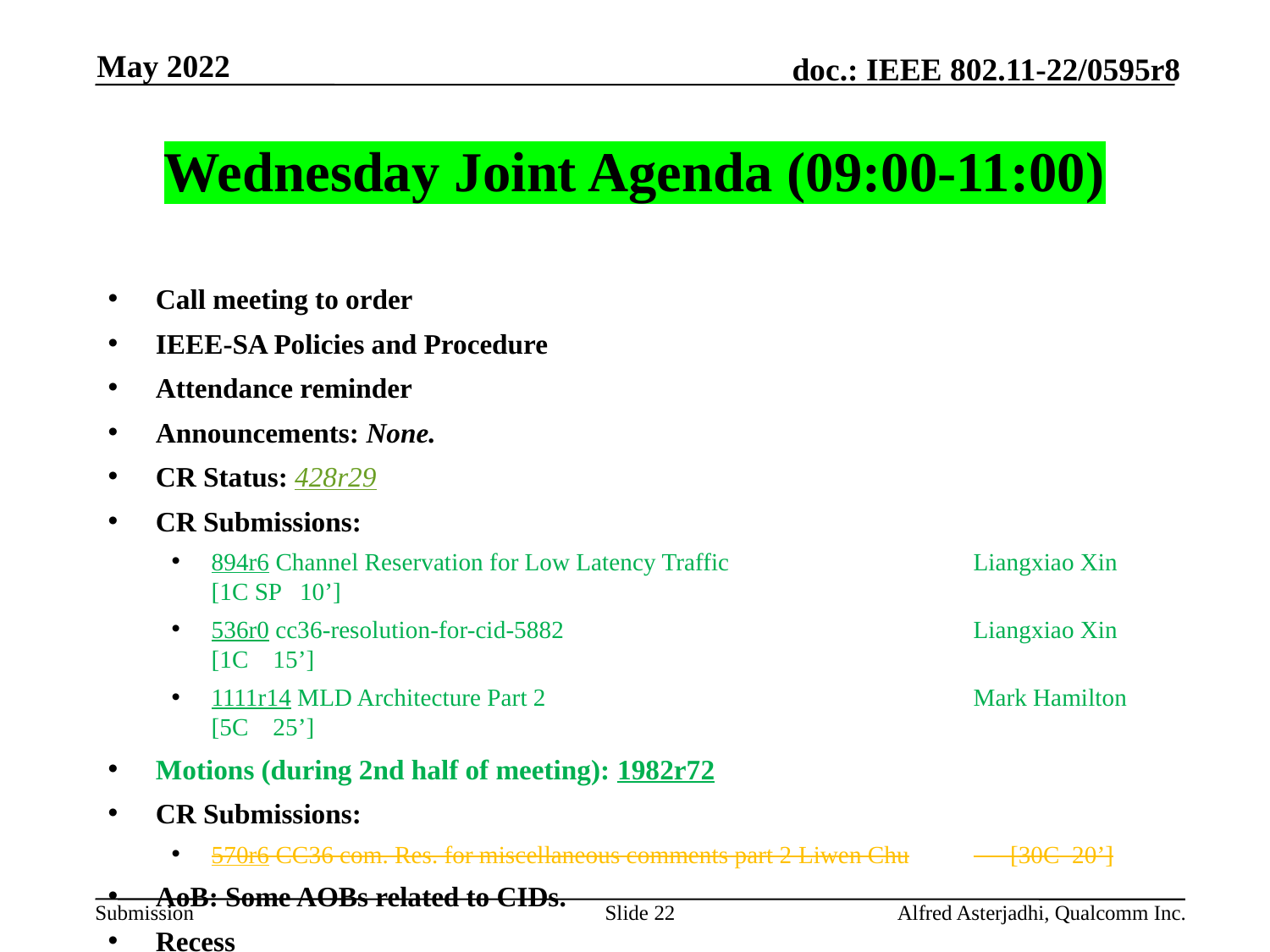

May 2022
# Wednesday Joint Agenda (09:00-11:00)
Call meeting to order
IEEE-SA Policies and Procedure
Attendance reminder
Announcements: None.
CR Status: 428r29
CR Submissions:
894r6 Channel Reservation for Low Latency Traffic		Liangxiao Xin   [1C SP   10’]
536r0 cc36-resolution-for-cid-5882				Liangxiao Xin   [1C    15’]
1111r14 MLD Architecture Part 2				Mark Hamilton  [5C    25’]
Motions (during 2nd half of meeting): 1982r72
CR Submissions:
570r6 CC36 com. Res. for miscellaneous comments part 2 Liwen Chu	      [30C  20’]
AoB: Some AOBs related to CIDs.
Recess

Slide 22
Alfred Asterjadhi, Qualcomm Inc.